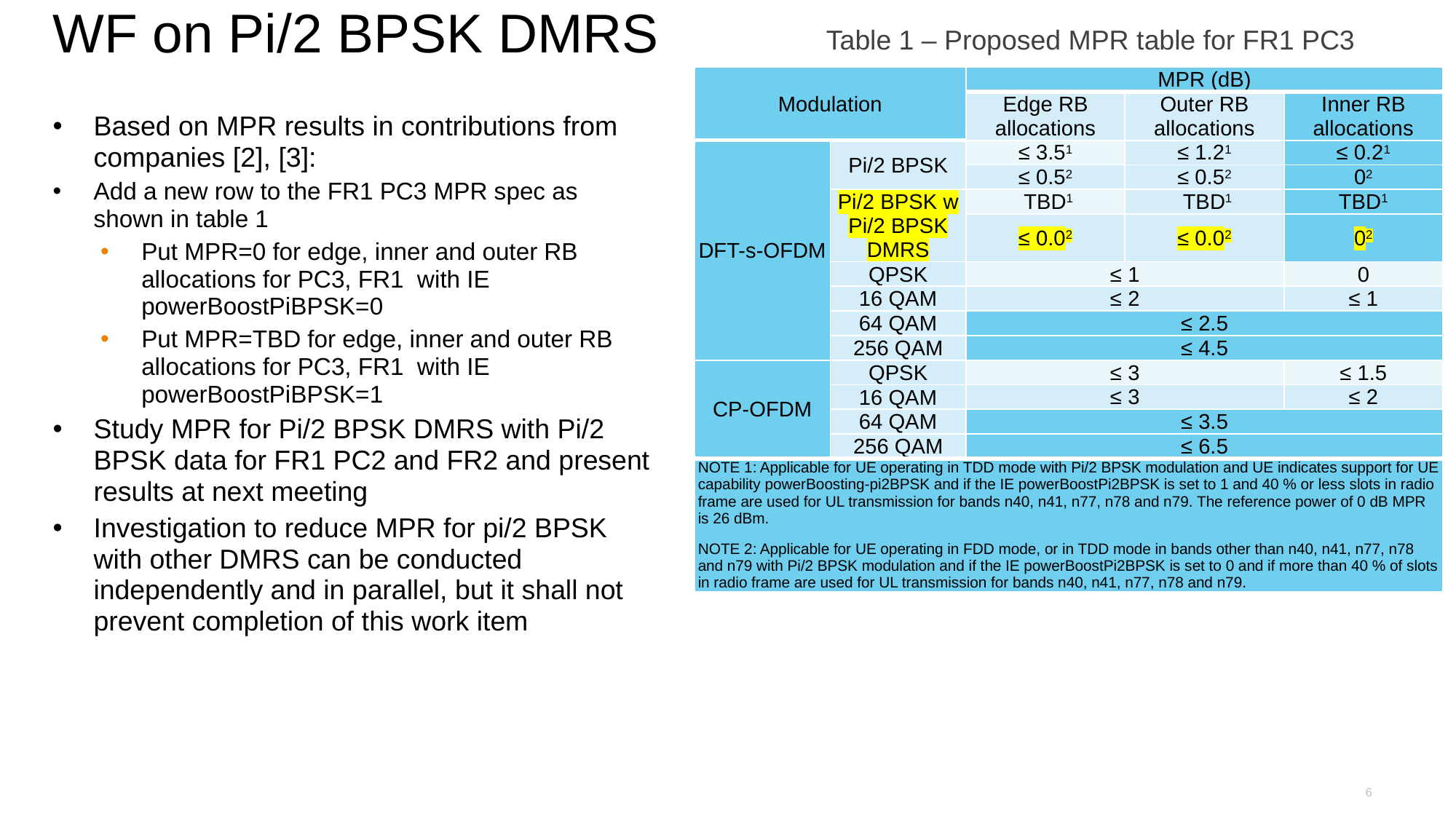

# WF on Pi/2 BPSK DMRS
Table 1 – Proposed MPR table for FR1 PC3

Based on MPR results in contributions from companies [2], [3]:
Add a new row to the FR1 PC3 MPR spec as shown in table 1
Put MPR=0 for edge, inner and outer RB allocations for PC3, FR1  with IE powerBoostPiBPSK=0
Put MPR=TBD for edge, inner and outer RB allocations for PC3, FR1  with IE powerBoostPiBPSK=1
Study MPR for Pi/2 BPSK DMRS with Pi/2 BPSK data for FR1 PC2 and FR2 and present results at next meeting
Investigation to reduce MPR for pi/2 BPSK with other DMRS can be conducted independently and in parallel, but it shall not prevent completion of this work item

| Modulation |  | MPR (dB) |  |  |
| --- | --- | --- | --- | --- |
|  |  | Edge RB allocations | Outer RB allocations | Inner RB allocations |
| DFT-s-OFDM | Pi/2 BPSK | ≤ 3.51 | ≤ 1.21 | ≤ 0.21 |
|  |  | ≤ 0.52 | ≤ 0.52 | 02 |
|  | Pi/2 BPSK w Pi/2 BPSK DMRS | TBD1 | TBD1 | TBD1 |
|  |  | ≤ 0.02 | ≤ 0.02 | 02 |
|  | QPSK | ≤ 1 |  | 0 |
|  | 16 QAM | ≤ 2 |  | ≤ 1 |
|  | 64 QAM | ≤ 2.5 |  |  |
|  | 256 QAM | ≤ 4.5 |  |  |
| CP-OFDM | QPSK | ≤ 3 |  | ≤ 1.5 |
|  | 16 QAM | ≤ 3 |  | ≤ 2 |
|  | 64 QAM | ≤ 3.5 |  |  |
|  | 256 QAM | ≤ 6.5 |  |  |
| NOTE 1: Applicable for UE operating in TDD mode with Pi/2 BPSK modulation and UE indicates support for UE capability powerBoosting-pi2BPSK and if the IE powerBoostPi2BPSK is set to 1 and 40 % or less slots in radio frame are used for UL transmission for bands n40, n41, n77, n78 and n79. The reference power of 0 dB MPR is 26 dBm. NOTE 2: Applicable for UE operating in FDD mode, or in TDD mode in bands other than n40, n41, n77, n78 and n79 with Pi/2 BPSK modulation and if the IE powerBoostPi2BPSK is set to 0 and if more than 40 % of slots in radio frame are used for UL transmission for bands n40, n41, n77, n78 and n79. |  |  |  |  |